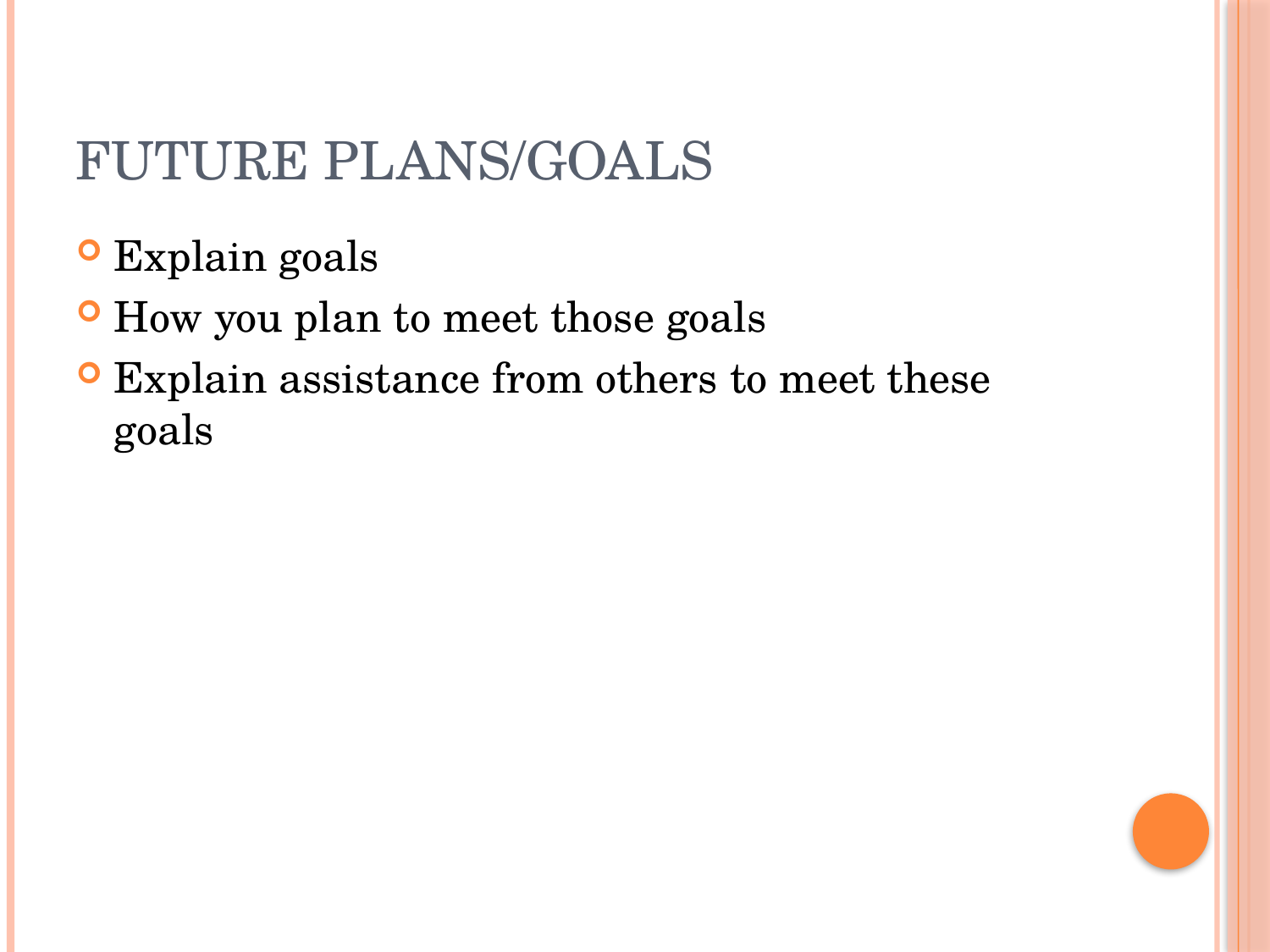

# Future plans/goals
Explain goals
How you plan to meet those goals
Explain assistance from others to meet these goals